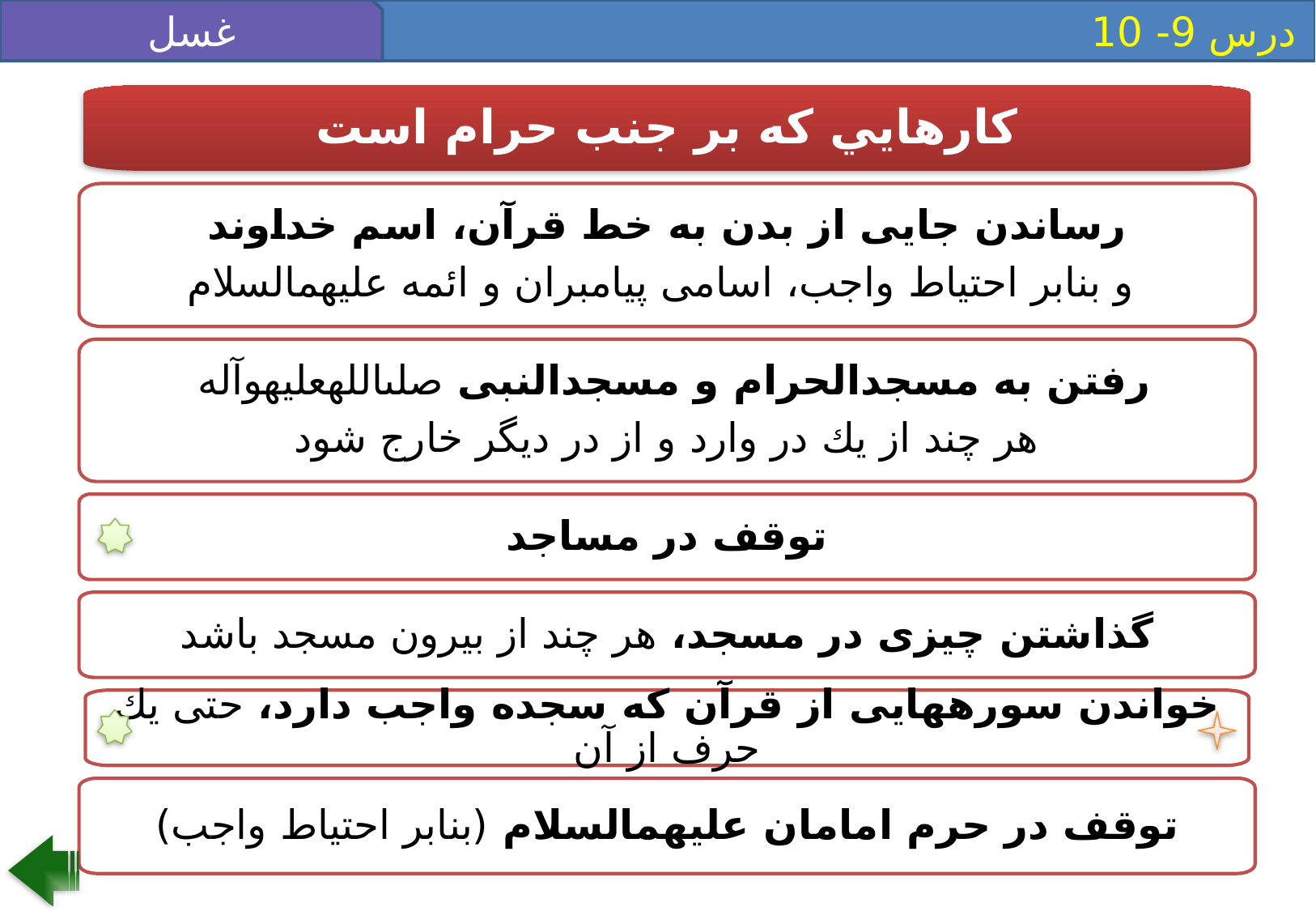

غسل
 درس 9- 10
کارهايي که بر جنب حرام است
رساندن جايى از بدن به خط قرآن، اسم خداوند
 و بنابر احتياط واجب، اسامى پيامبران و ائمه عليهم‏السلام
رفتن به مسجدالحرام و مسجدالنبى صلى‏الله‏عليه‏و‏آله
هر چند از يك در وارد و از در ديگر خارج شود
توقف در مساجد

گذاشتن چيزى در مسجد، هر چند از بيرون مسجد باشد
خواندن سوره‏هايى از قرآن كه سجده واجب دارد، حتى يك حرف از آن

توقف در حرم امامان عليهم‏السلام (بنابر احتياط واجب)